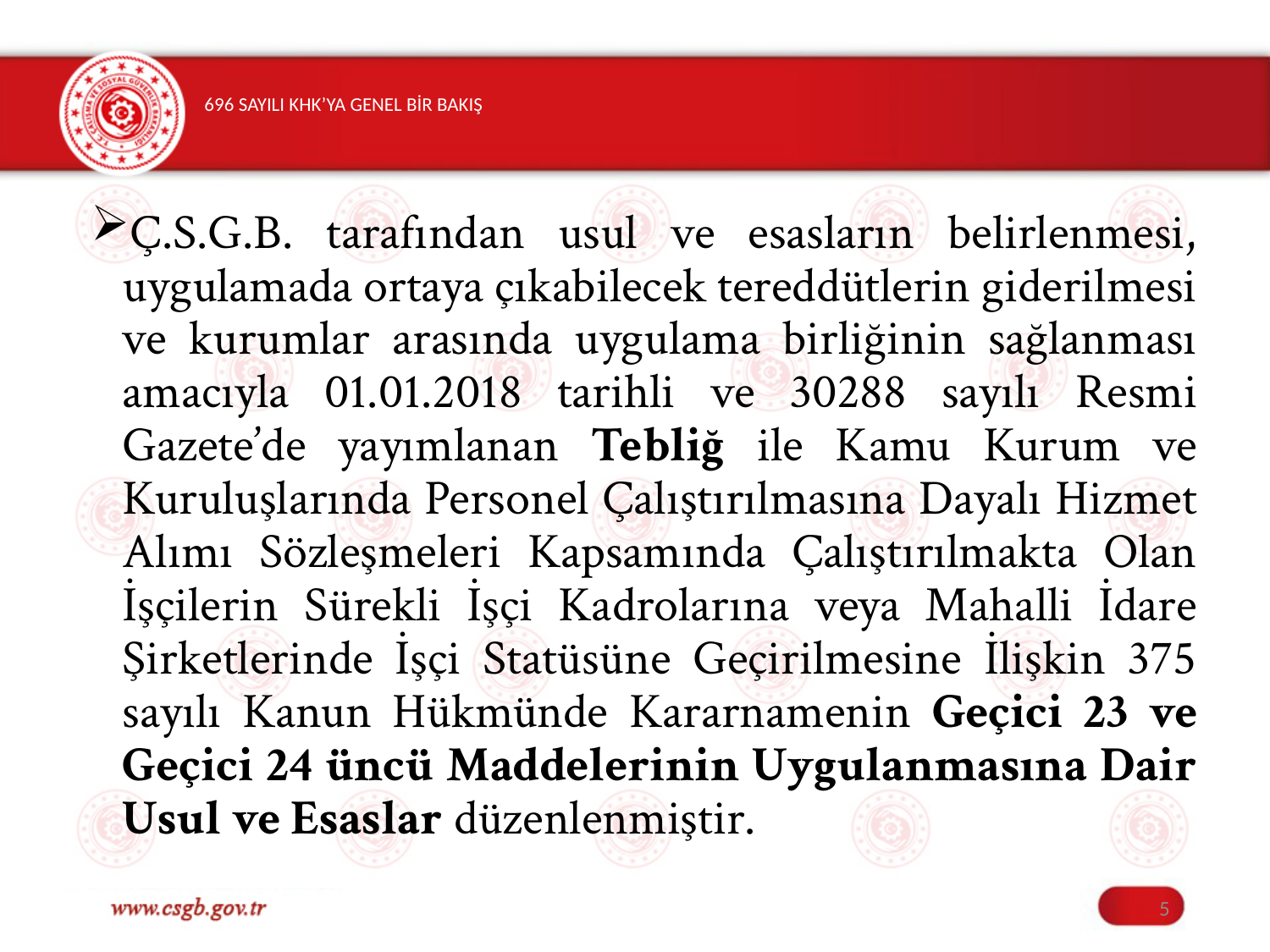

# 696 SAYILI KHK’YA GENEL BİR BAKIŞ

Ç.S.G.B. tarafından usul ve esasların belirlenmesi, uygulamada ortaya çıkabilecek tereddütlerin giderilmesi ve kurumlar arasında uygulama birliğinin sağlanması amacıyla 01.01.2018 tarihli ve 30288 sayılı Resmi Gazete’de yayımlanan Tebliğ ile Kamu Kurum ve Kuruluşlarında Personel Çalıştırılmasına Dayalı Hizmet Alımı Sözleşmeleri Kapsamında Çalıştırılmakta Olan İşçilerin Sürekli İşçi Kadrolarına veya Mahalli İdare Şirketlerinde İşçi Statüsüne Geçirilmesine İlişkin 375 sayılı Kanun Hükmünde Kararnamenin Geçici 23 ve Geçici 24 üncü Maddelerinin Uygulanmasına Dair Usul ve Esaslar düzenlenmiştir.
5